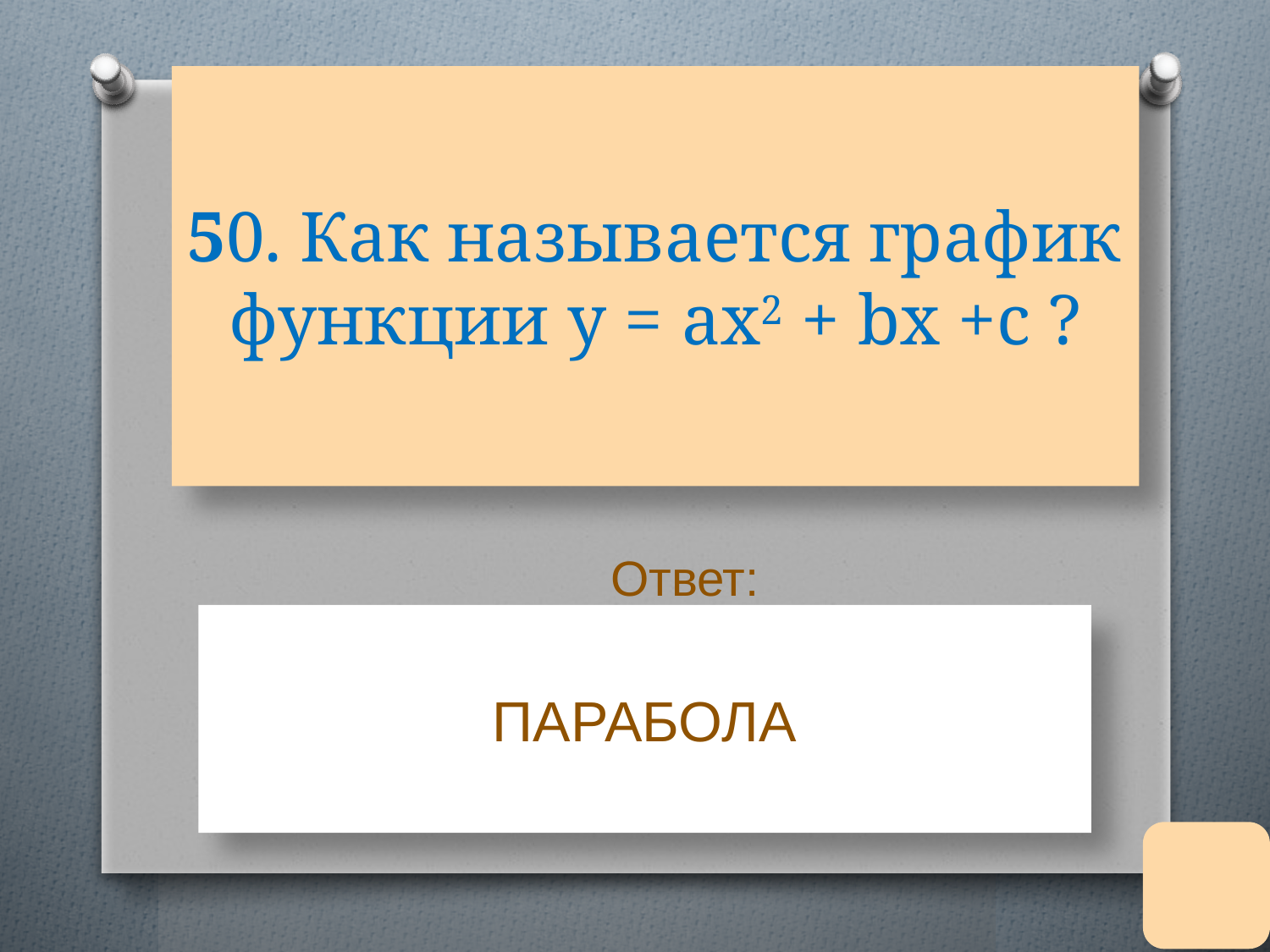

# 50. Как называется график функции у = aх2 + bх +с ?
Ответ:
ПАРАБОЛА